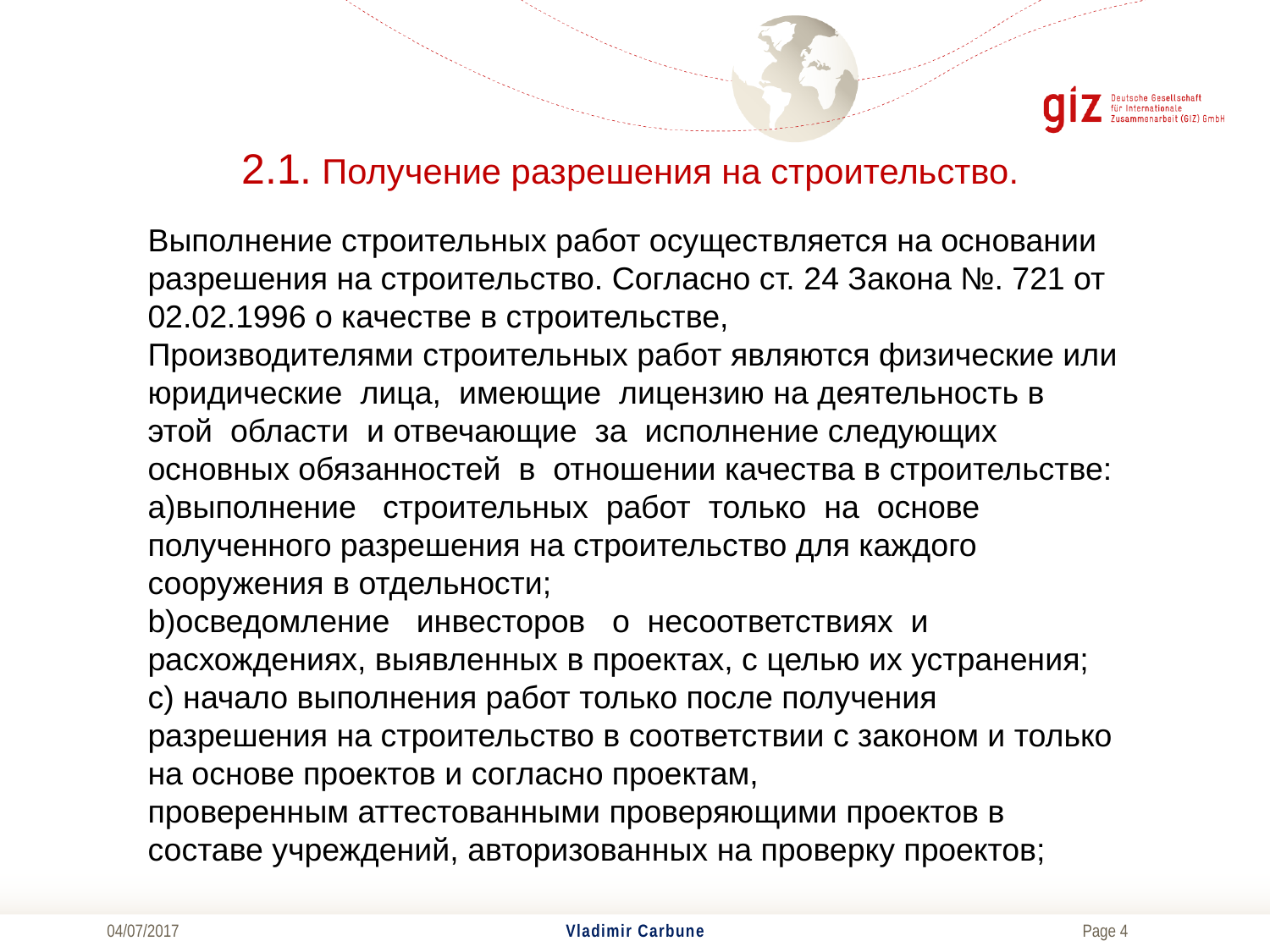

# 2.1. Получение разрешения на строительство.
Выполнение строительных работ осуществляется на основании разрешения на строительство. Согласно ст. 24 Закона №. 721 от 02.02.1996 о качестве в строительстве,
Производителями строительных работ являются физические или юридические  лица,  имеющие  лицензию на деятельность в этой  области  и отвечающие  за  исполнение следующих
основных обязанностей  в  отношении качества в строительстве:
а)выполнение   строительных  работ  только  на  основе  полученного разрешения на строительство для каждого сооружения в отдельности;
b)осведомление   инвесторов   о  несоответствиях  и   расхождениях, выявленных в проектах, с целью их устранения;
с) начало выполнения работ только после получения разрешения на строительство в соответствии с законом и только на основе проектов и согласно проектам, проверенным аттестованными проверяющими проектов в составе учреждений, авторизованных на проверку проектов;

04/07/2017
Vladimir Carbune